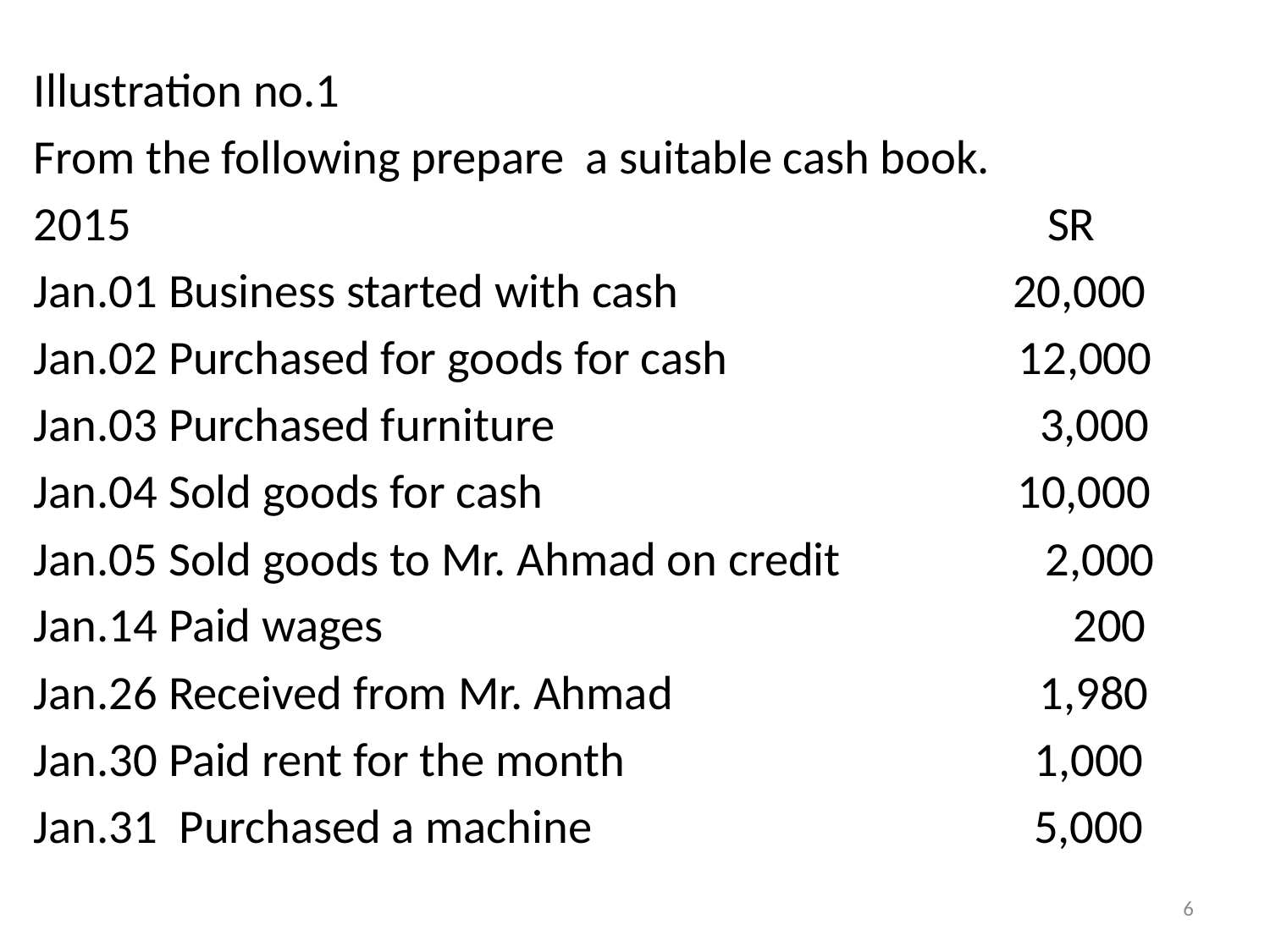

Illustration no.1
From the following prepare  a suitable cash book.
2015                                                                                     SR
Jan.01 Business started with cash                               20,000
Jan.02 Purchased for goods for cash                           12,000
Jan.03 Purchased furniture                                             3,000
Jan.04 Sold goods for cash                                            10,000
Jan.05 Sold goods to Mr. Ahmad on credit                   2,000
Jan.14 Paid wages                                                                200
Jan.26 Received from Mr. Ahmad                                  1,980
Jan.30 Paid rent for the month                                      1,000
Jan.31  Purchased a machine                                         5,000

6